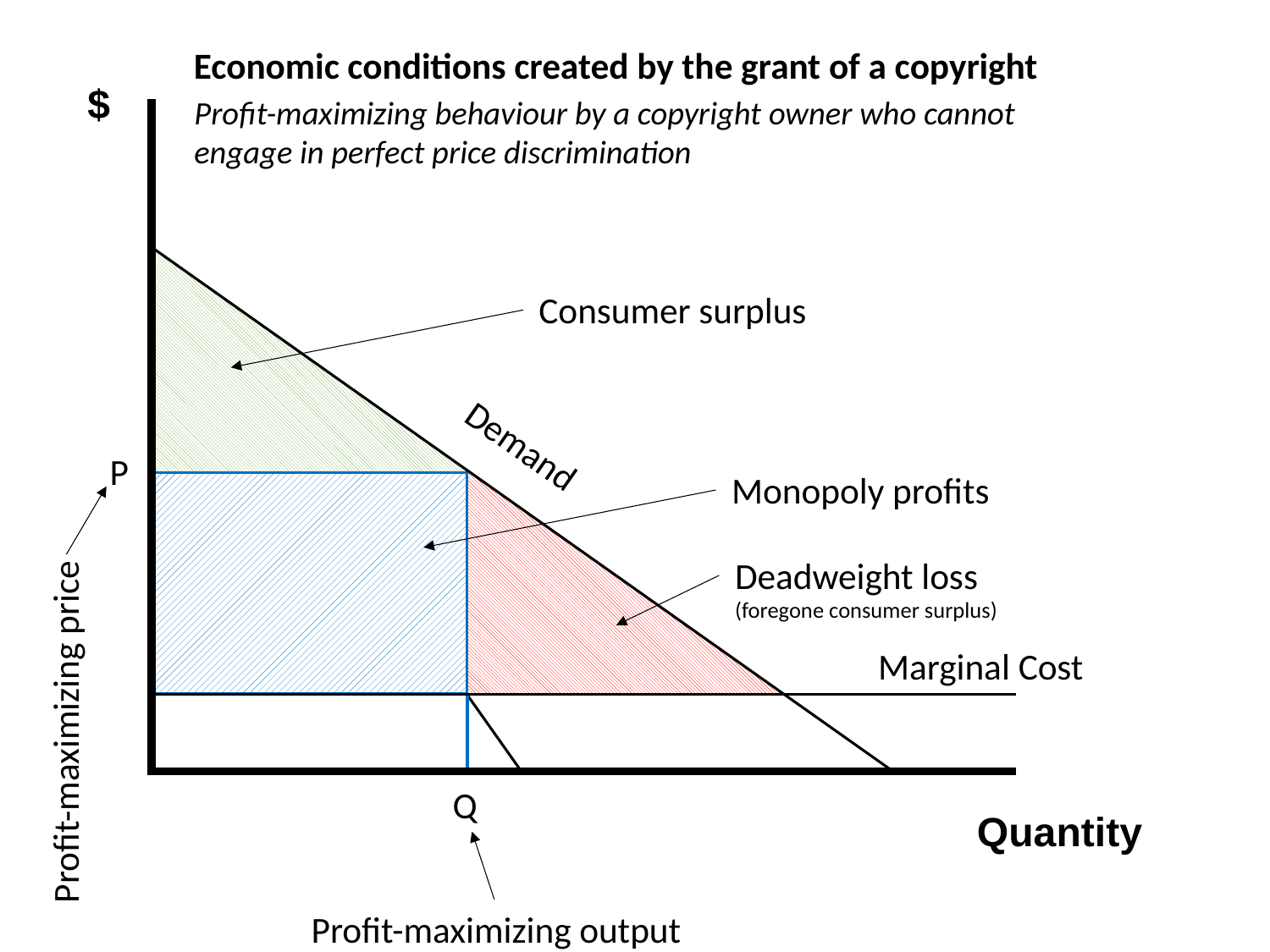

Economic conditions created by the grant of a copyright
$
Profit-maximizing behaviour by a copyright owner who cannot engage in perfect price discrimination

Consumer surplus
Demand
P
Monopoly profits

Deadweight loss
(foregone consumer surplus)
Marginal Cost
Profit-maximizing price
Q
Quantity
Profit-maximizing output